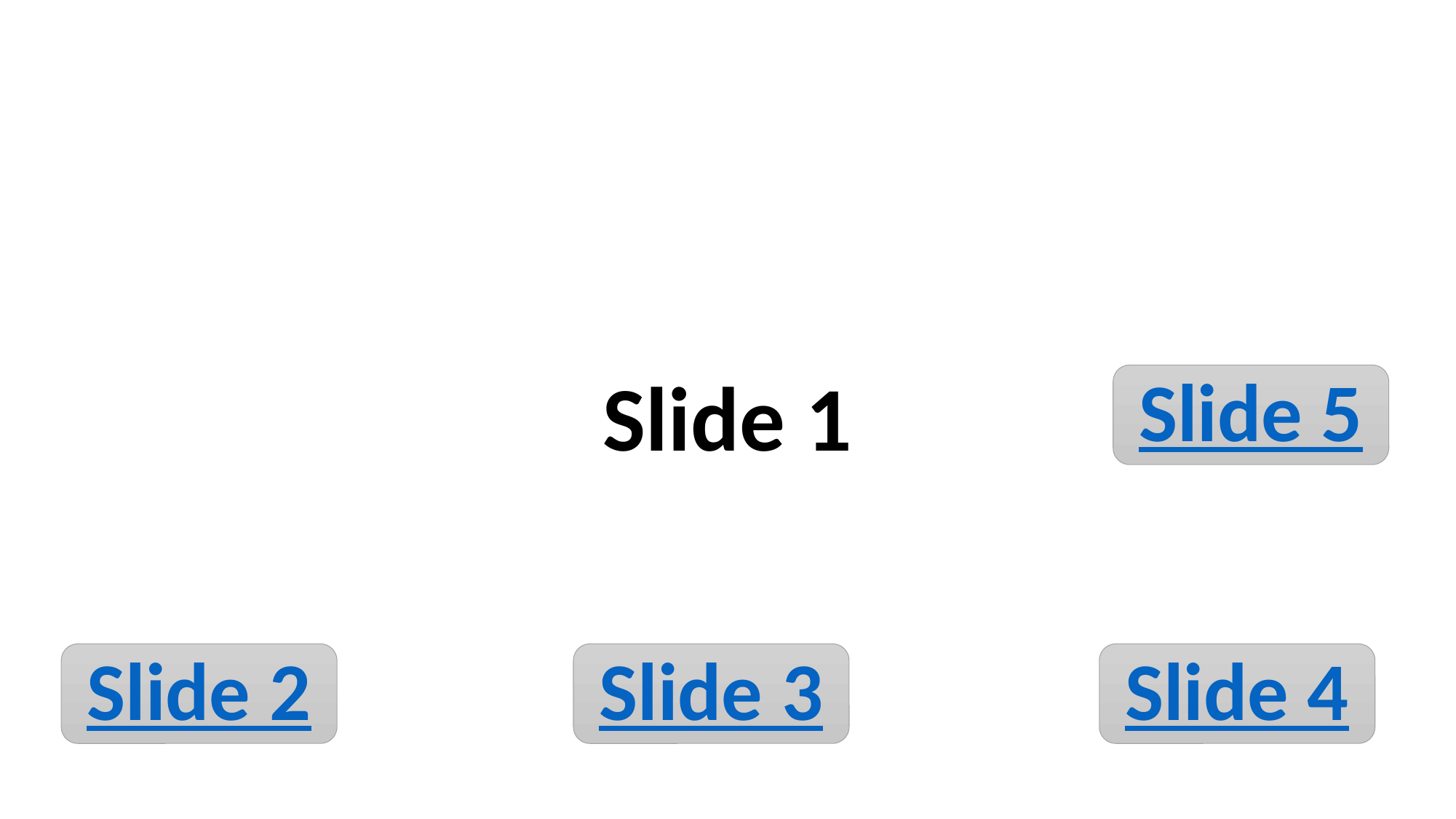

Slide 5
Slide 1

Slide 4
Slide 3
Slide 2